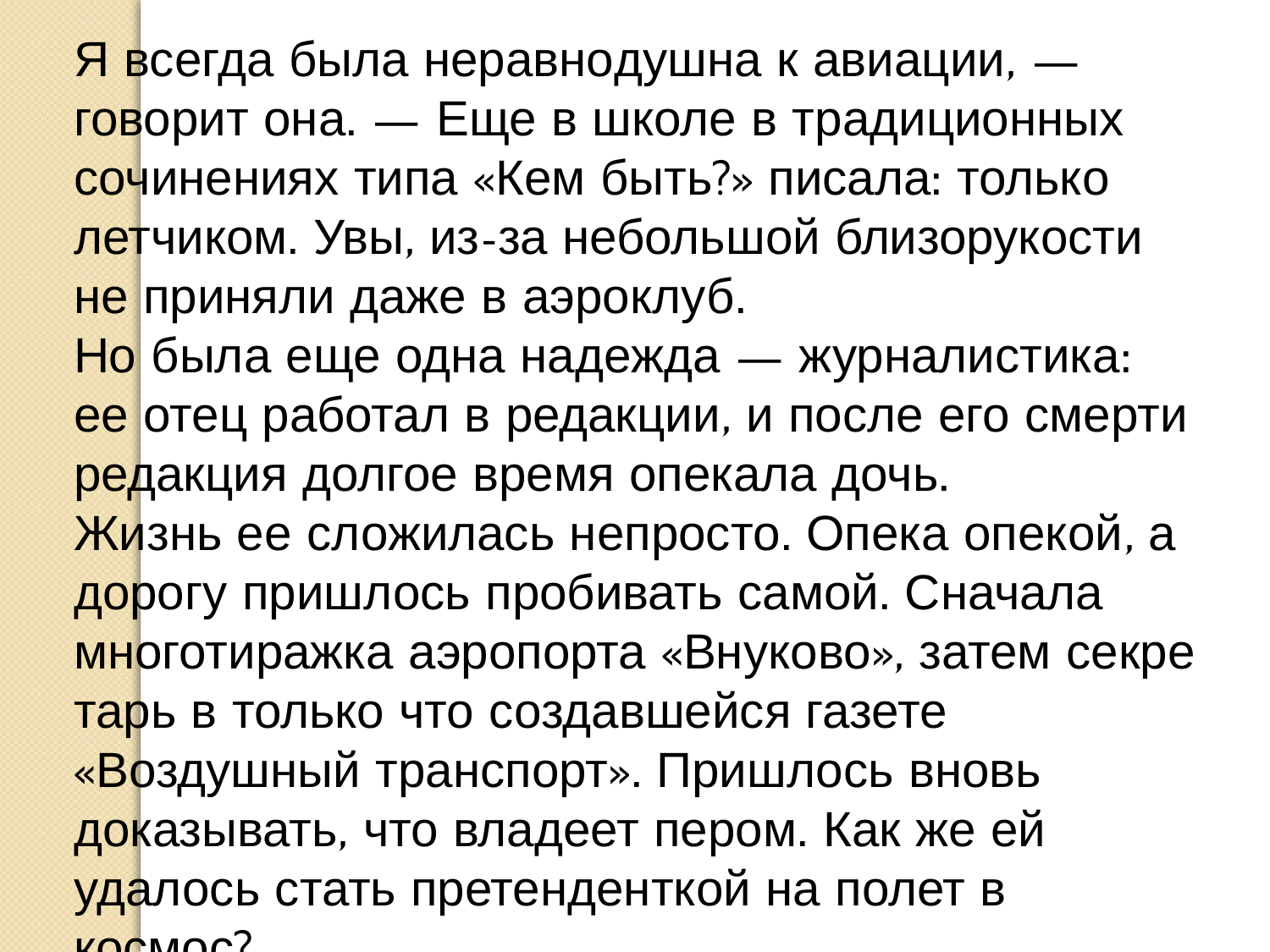

Я всегда была неравно­душна к авиации, — говорит она. — Еще в школе в тради­ционных сочинениях типа «Кем быть?» писала: только летчиком. Увы, из-за неболь­шой близорукости не приня­ли даже в аэроклуб.
Но была еще одна надеж­да — журналистика: ее отец ра­ботал в редакции, и после его смерти редакция долгое вре­мя опекала дочь.
Жизнь ее сложилась не­просто. Опека опекой, а доро­гу пришлось пробивать самой. Сначала многотиражка аэро­порта «Внуково», затем секре­тарь в только что создавшейся газете «Воздушный транс­порт». Пришлось вновь доказы­вать, что владеет пером. Как же ей удалось стать претенденткой на полет в космос?